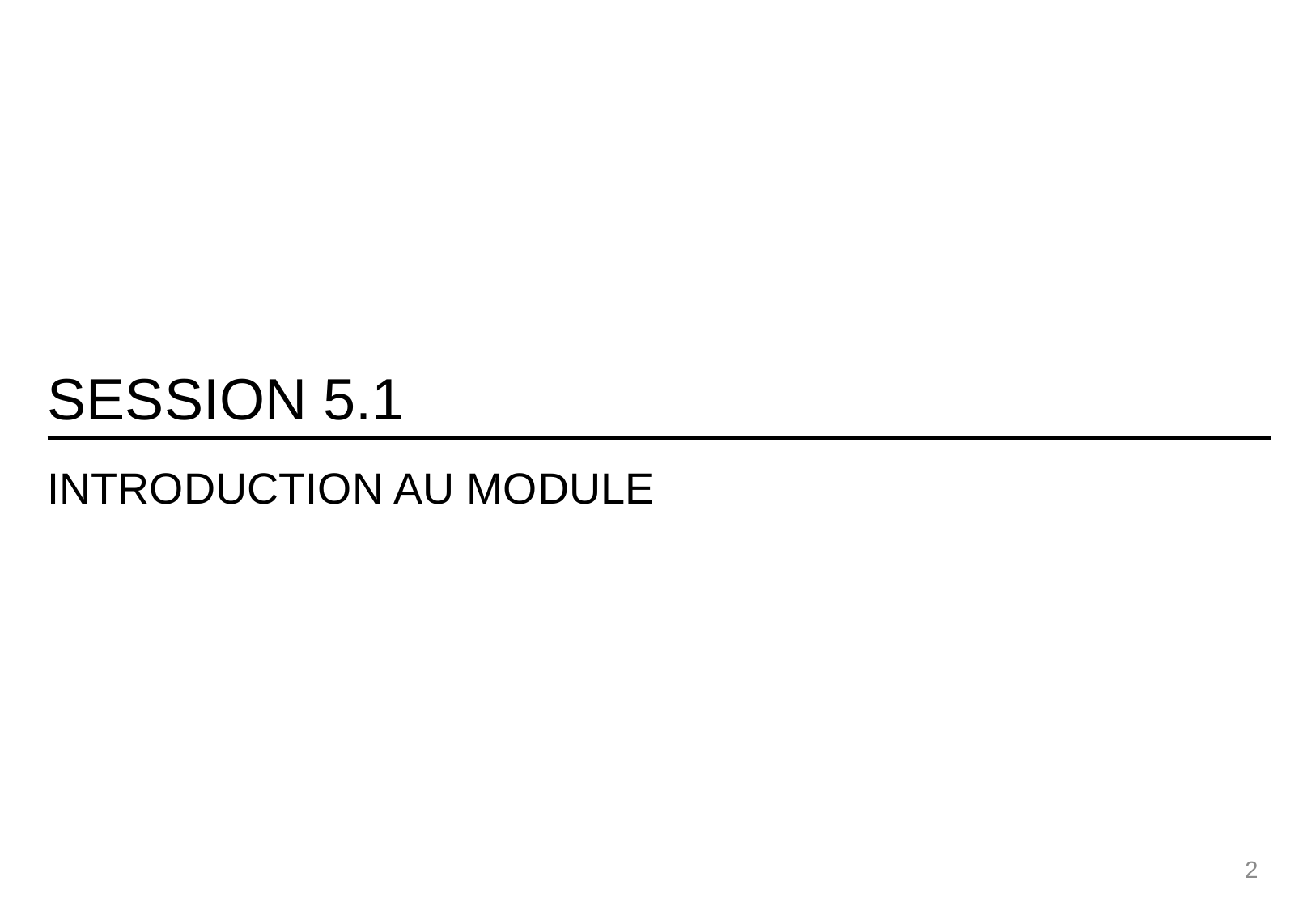

# Session 5.1
Introduction au module
2